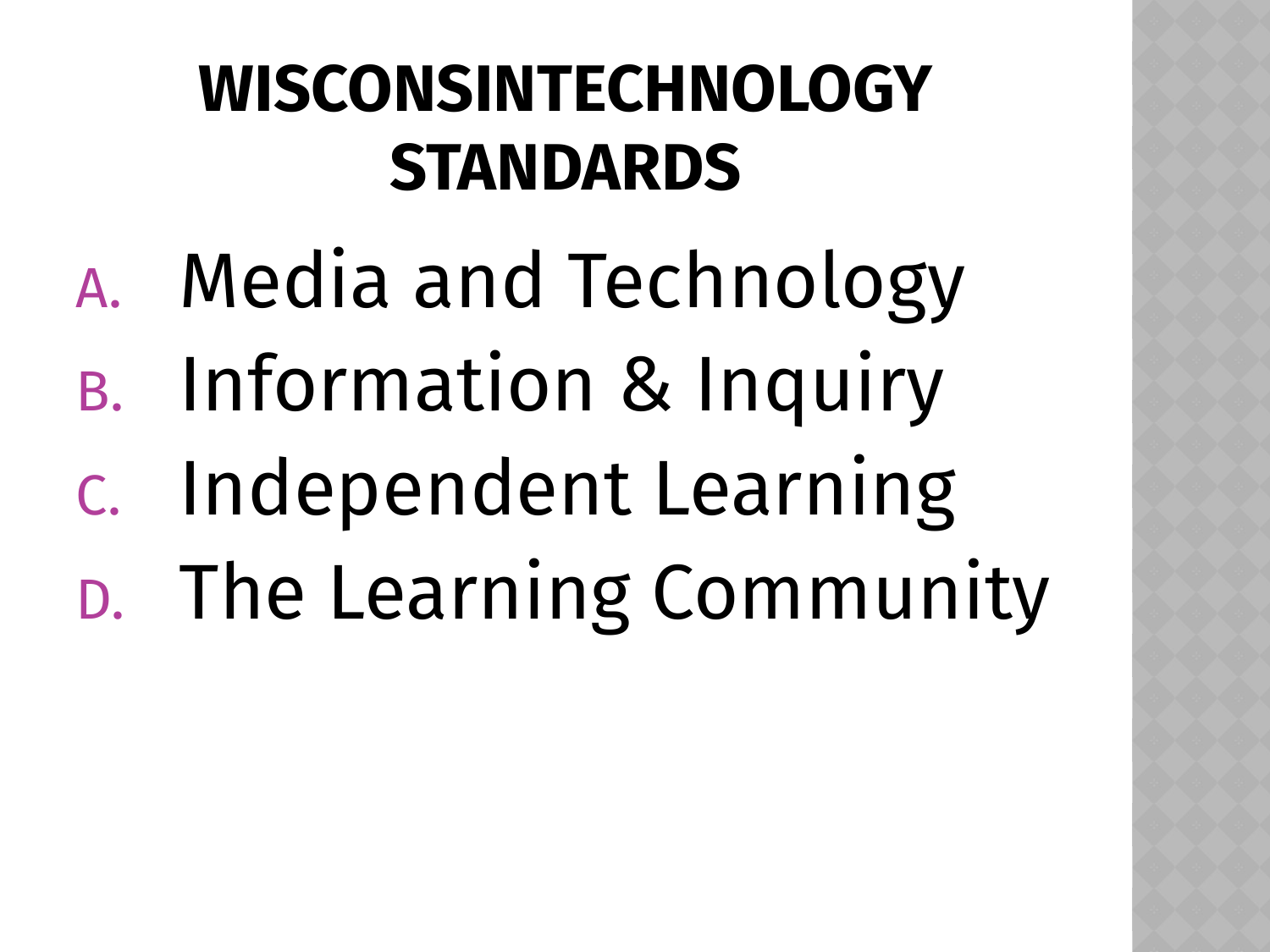

# WisconsinTechnology Standards
Media and Technology
Information & Inquiry
Independent Learning
The Learning Community